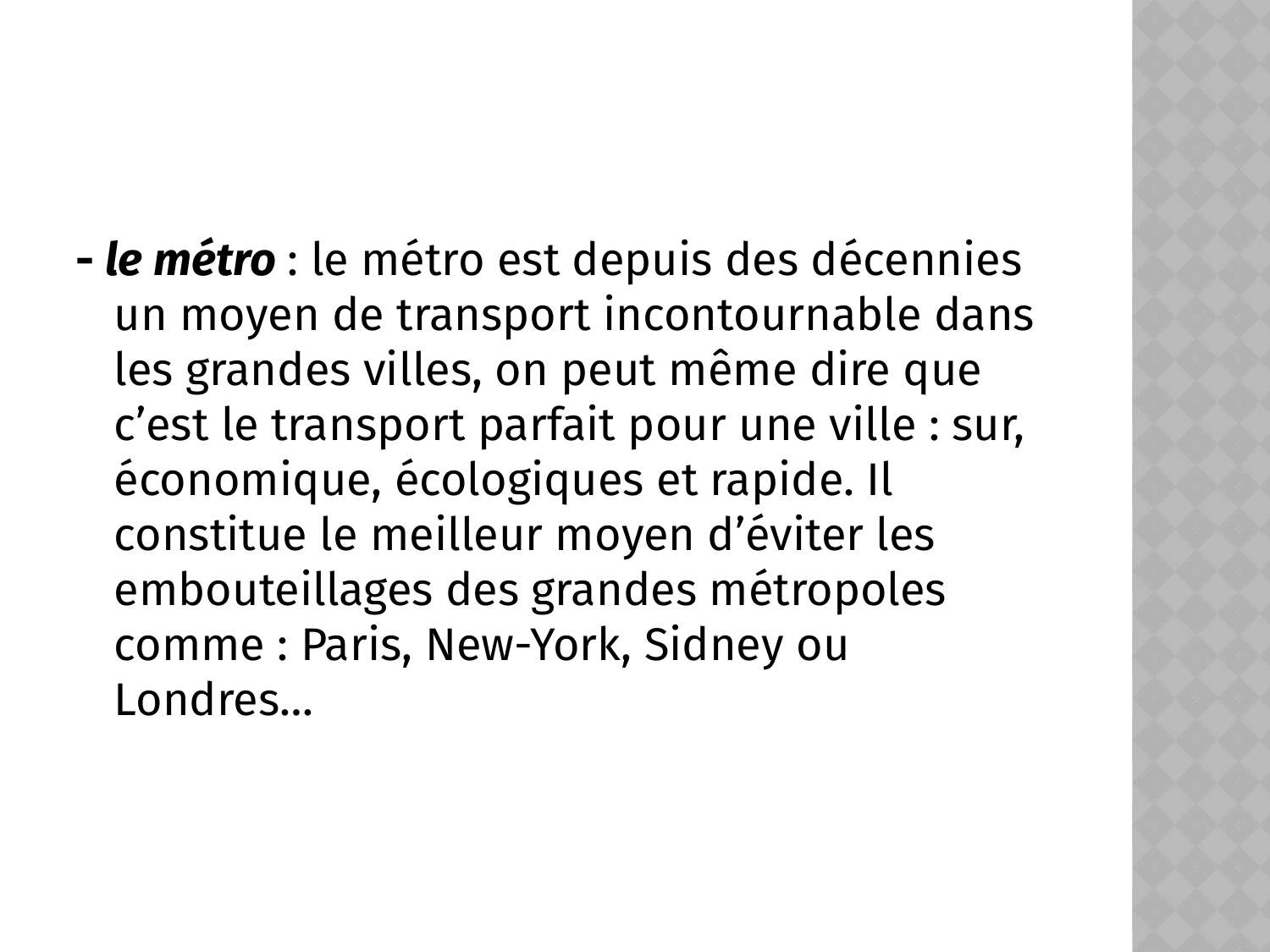

- le métro : le métro est depuis des décennies un moyen de transport incontournable dans les grandes villes, on peut même dire que c’est le transport parfait pour une ville : sur, économique, écologiques et rapide. Il constitue le meilleur moyen d’éviter les embouteillages des grandes métropoles comme : Paris, New-York, Sidney ou Londres…